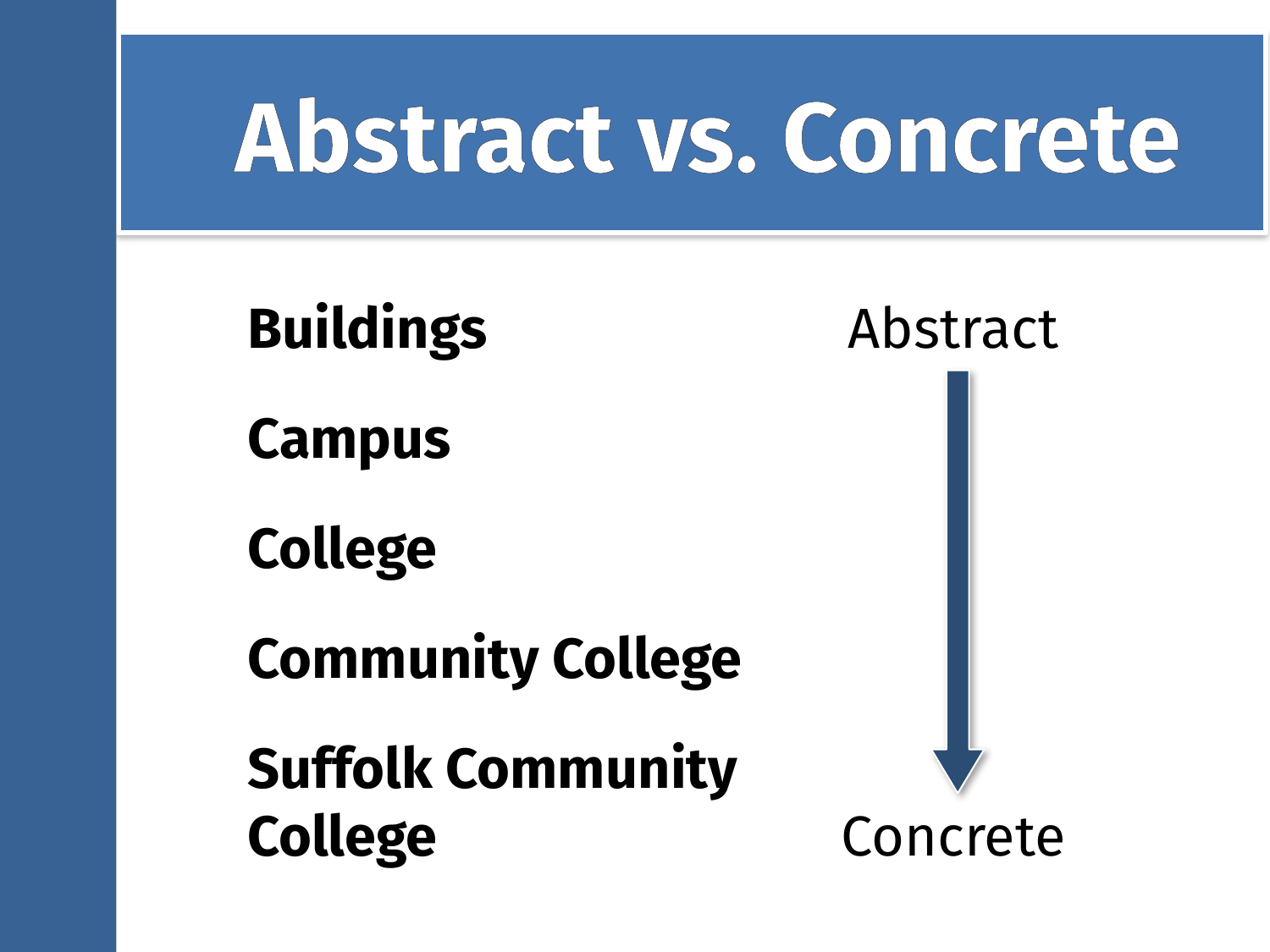

# Abstract vs. Concrete
Buildings
Campus
College
Community College
Suffolk Community College
Abstract

Concrete